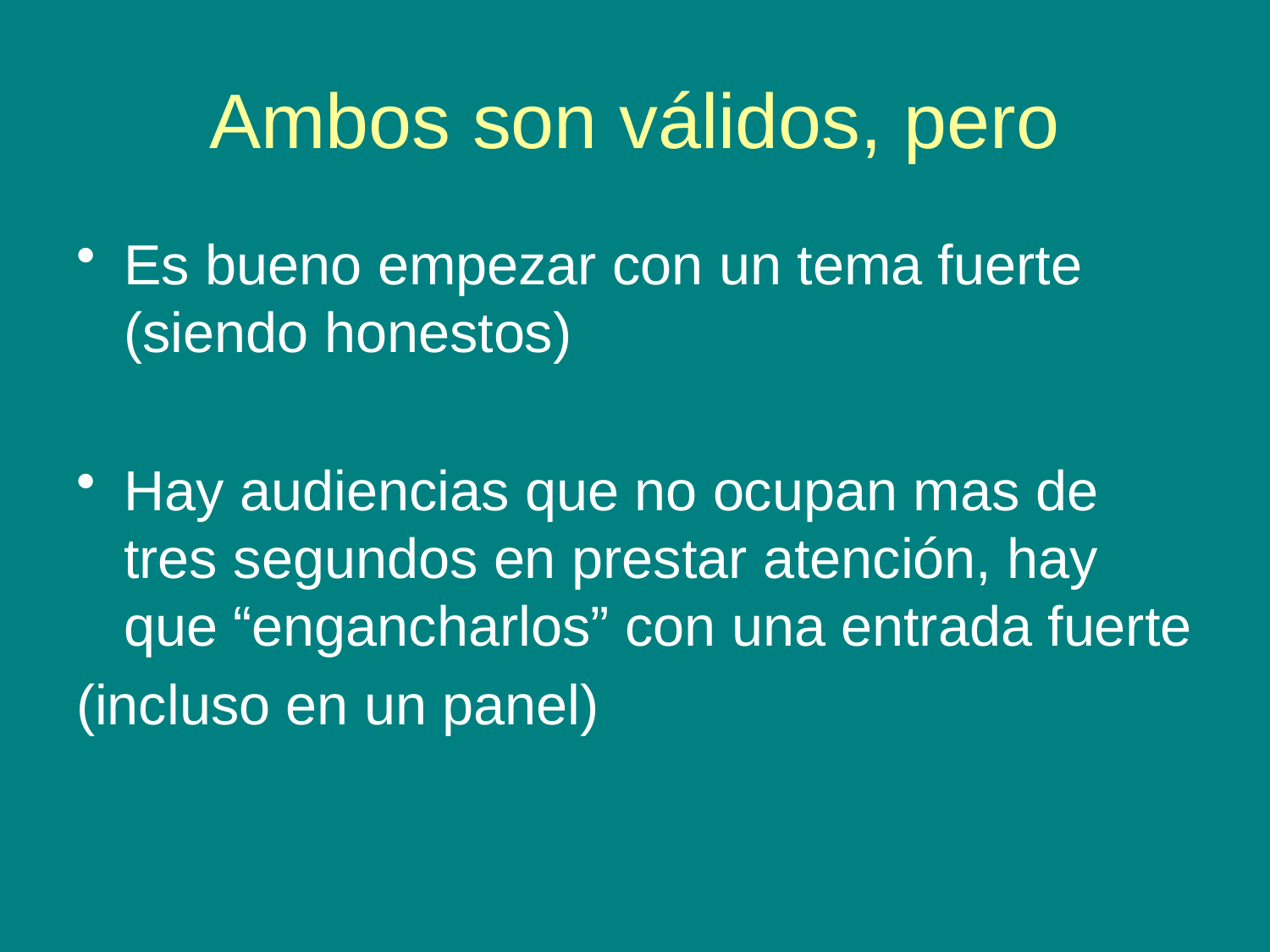

# Ambos son válidos, pero
Es bueno empezar con un tema fuerte (siendo honestos)

Hay audiencias que no ocupan mas de tres segundos en prestar atención, hay que “engancharlos” con una entrada fuerte
(incluso en un panel)